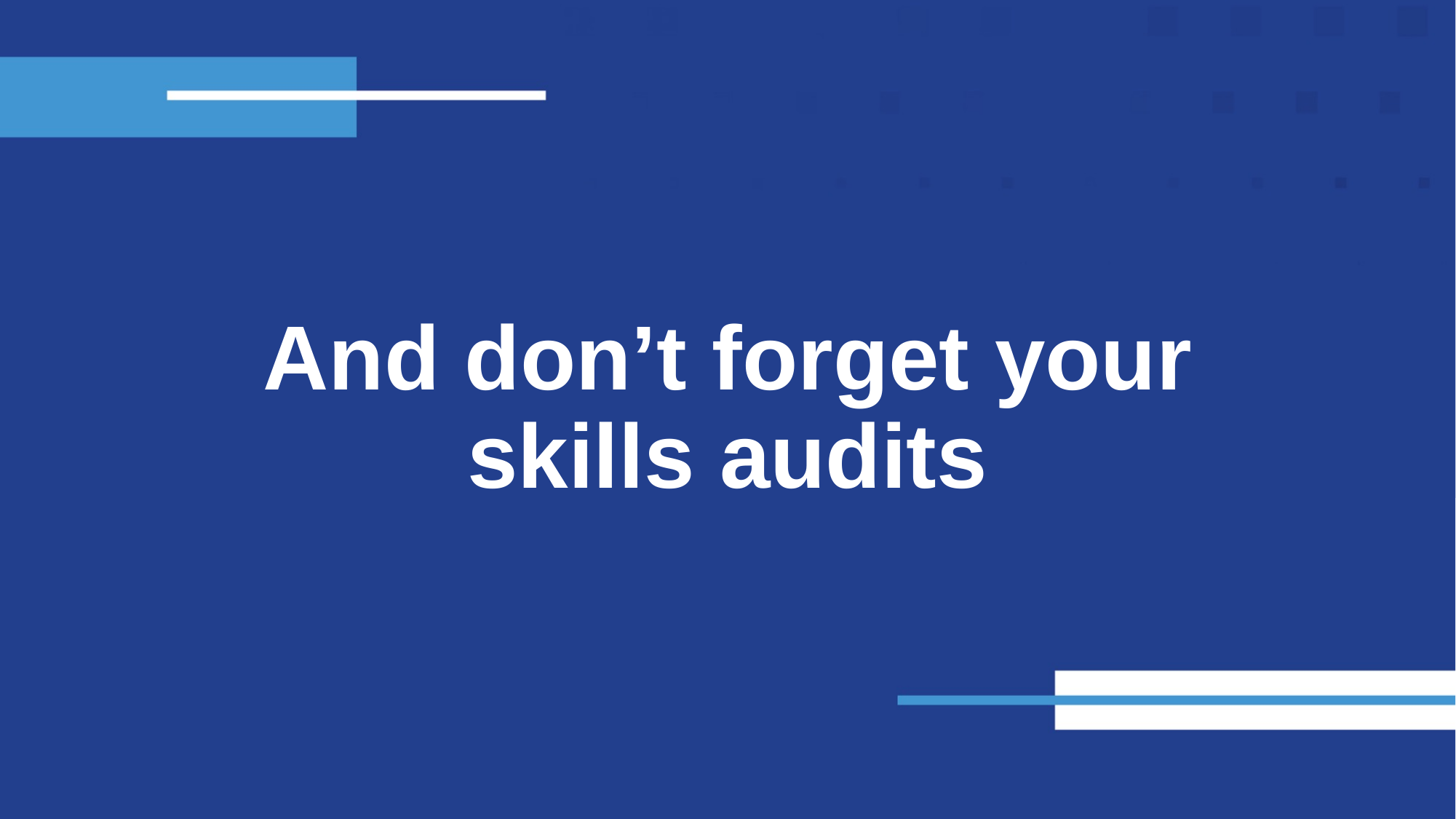

# And don’t forget your skills audits